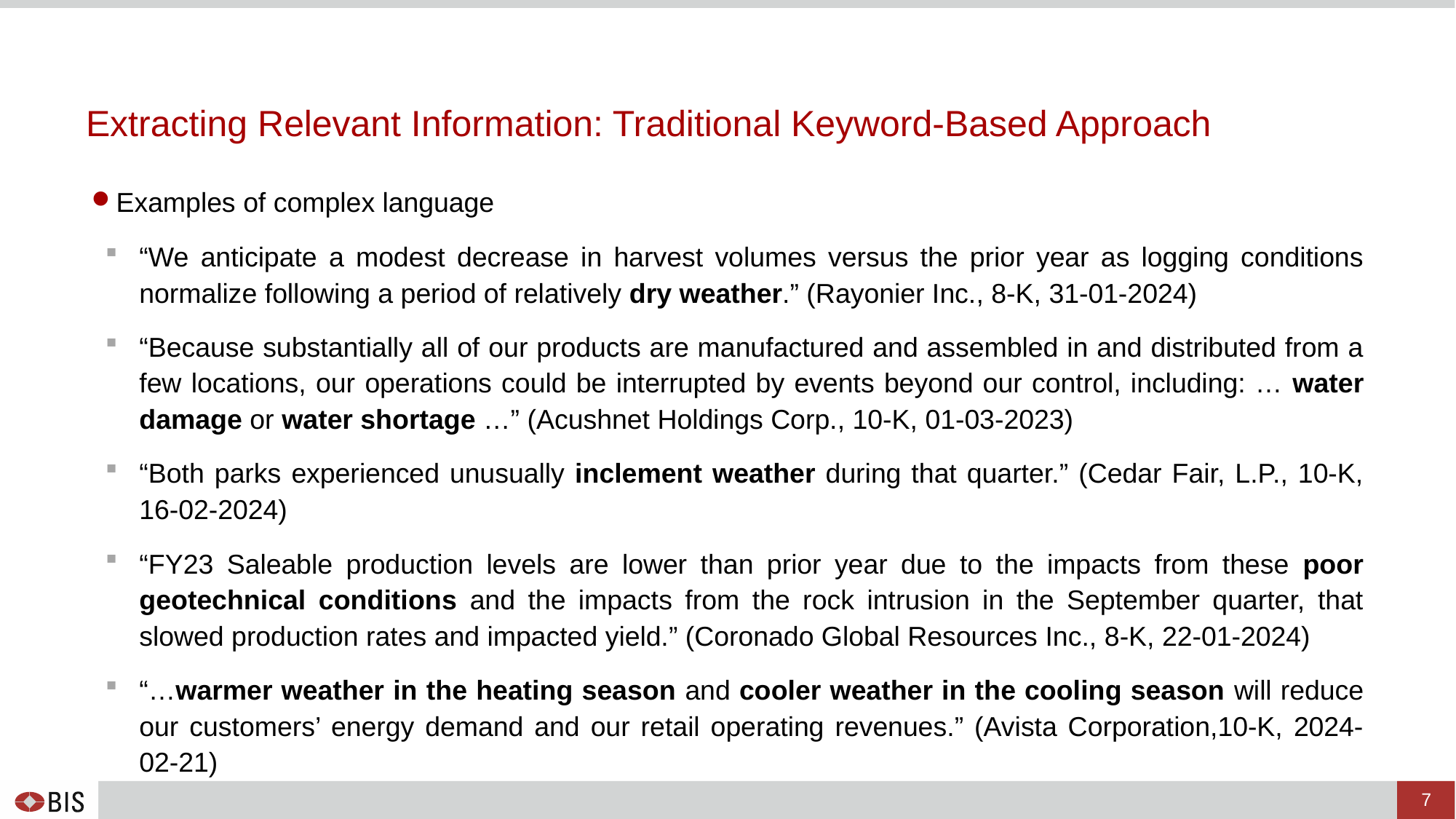

# Extracting Relevant Information: Traditional Keyword-Based Approach
Examples of complex language
“We anticipate a modest decrease in harvest volumes versus the prior year as logging conditions normalize following a period of relatively dry weather.” (Rayonier Inc., 8-K, 31-01-2024)
“Because substantially all of our products are manufactured and assembled in and distributed from a few locations, our operations could be interrupted by events beyond our control, including: … water damage or water shortage …” (Acushnet Holdings Corp., 10-K, 01-03-2023)
“Both parks experienced unusually inclement weather during that quarter.” (Cedar Fair, L.P., 10-K, 16-02-2024)
“FY23 Saleable production levels are lower than prior year due to the impacts from these poor geotechnical conditions and the impacts from the rock intrusion in the September quarter, that slowed production rates and impacted yield.” (Coronado Global Resources Inc., 8-K, 22-01-2024)
“…warmer weather in the heating season and cooler weather in the cooling season will reduce our customers’ energy demand and our retail operating revenues.” (Avista Corporation,10-K, 2024-02-21)
7